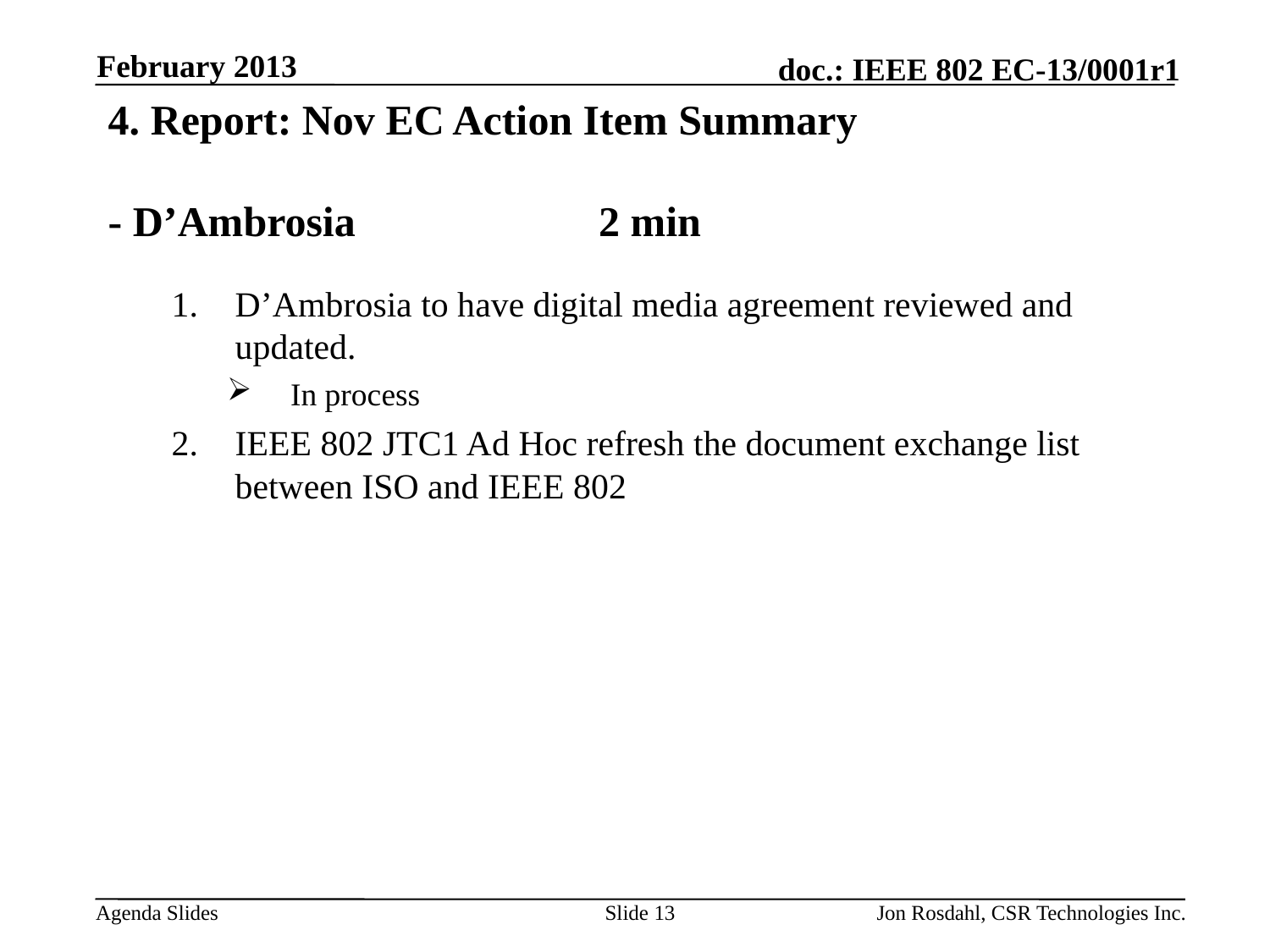

February 2013
# 4. Report: Nov EC Action Item Summary  - D’Ambrosia                       2 min
D’Ambrosia to have digital media agreement reviewed and updated.
In process
IEEE 802 JTC1 Ad Hoc refresh the document exchange list between ISO and IEEE 802

Slide 13
Jon Rosdahl, CSR Technologies Inc.